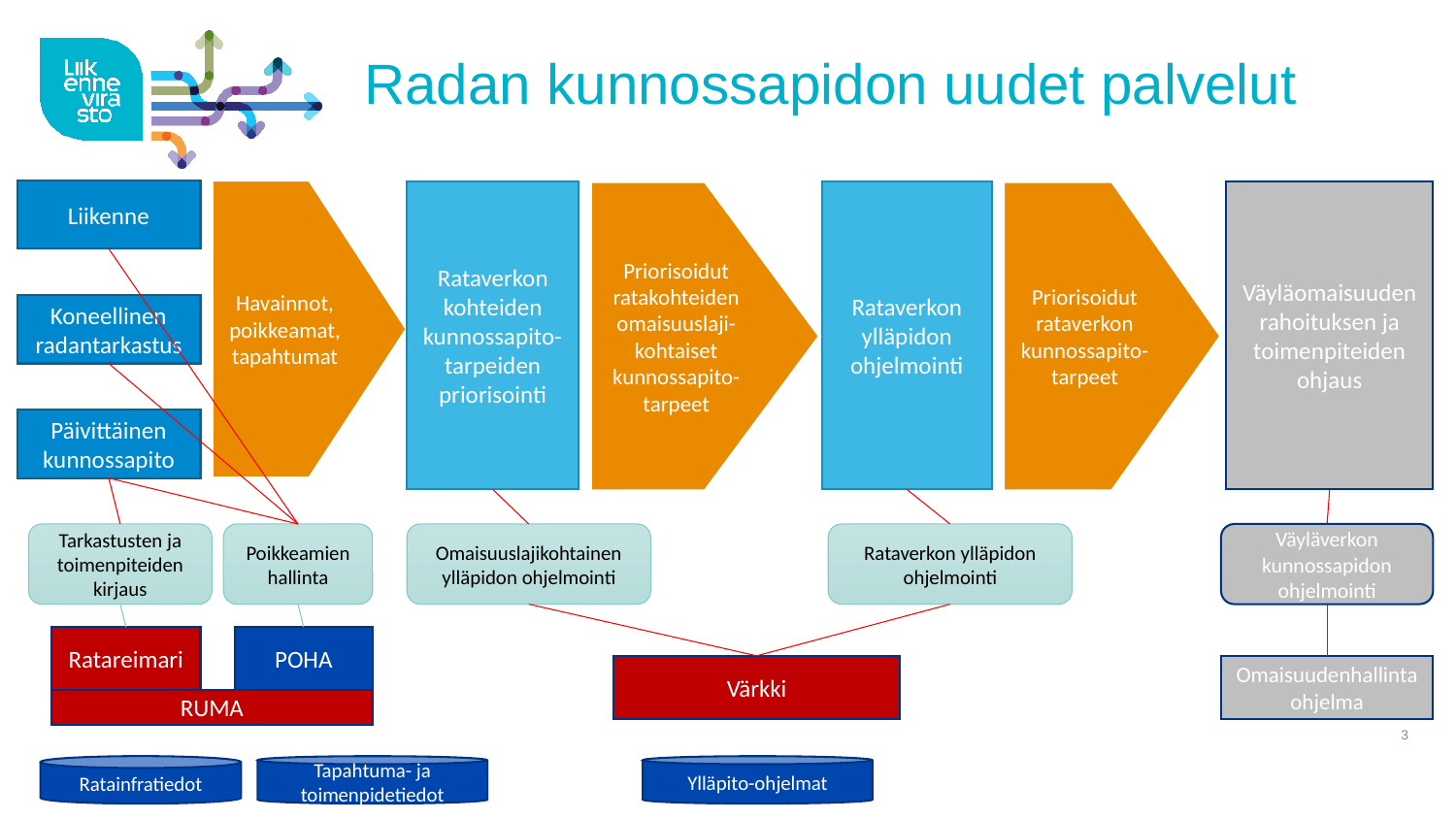

# Radan kunnossapidon uudet palvelut
Liikenne
Havainnot, poikkeamat, tapahtumat
Rataverkon kohteiden kunnossapito- tarpeiden priorisointi
Rataverkon ylläpidon ohjelmointi
Väyläomaisuuden rahoituksen ja toimenpiteiden ohjaus
Priorisoidut ratakohteiden omaisuuslaji-kohtaiset kunnossapito-tarpeet
Priorisoidut rataverkon kunnossapito-tarpeet
Koneellinen radantarkastus
Päivittäinen kunnossapito
Tarkastusten ja toimenpiteiden kirjaus
Poikkeamien hallinta
Omaisuuslajikohtainen ylläpidon ohjelmointi
Rataverkon ylläpidon ohjelmointi
Väyläverkon kunnossapidon ohjelmointi
Ratareimari
POHA
Omaisuudenhallinta ohjelma
Värkki
RUMA
3
Tapahtuma- ja toimenpidetiedot
Ylläpito-ohjelmat
Ratainfratiedot